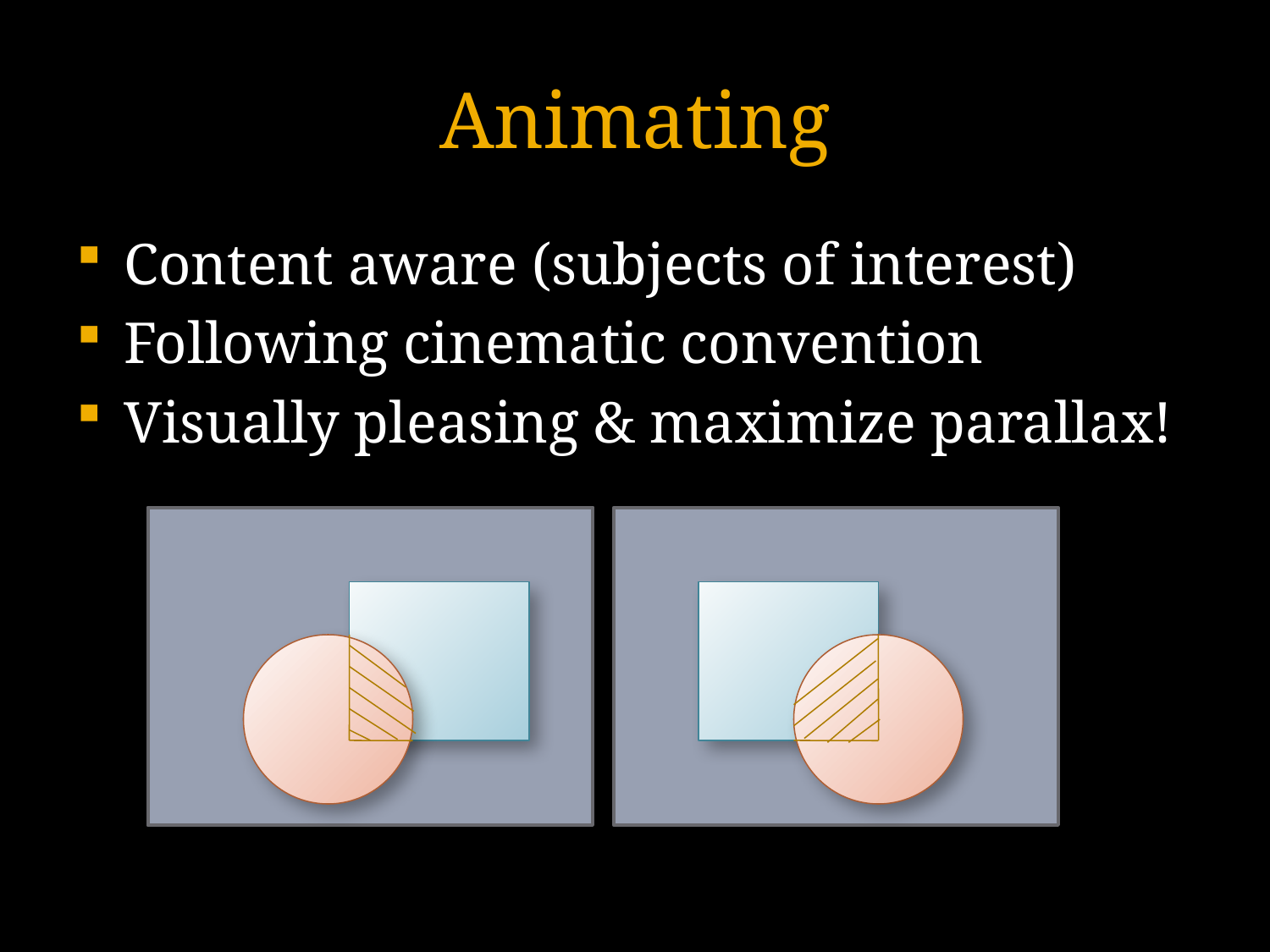

# Animating
Content aware (subjects of interest)
Following cinematic convention
Visually pleasing & maximize parallax!